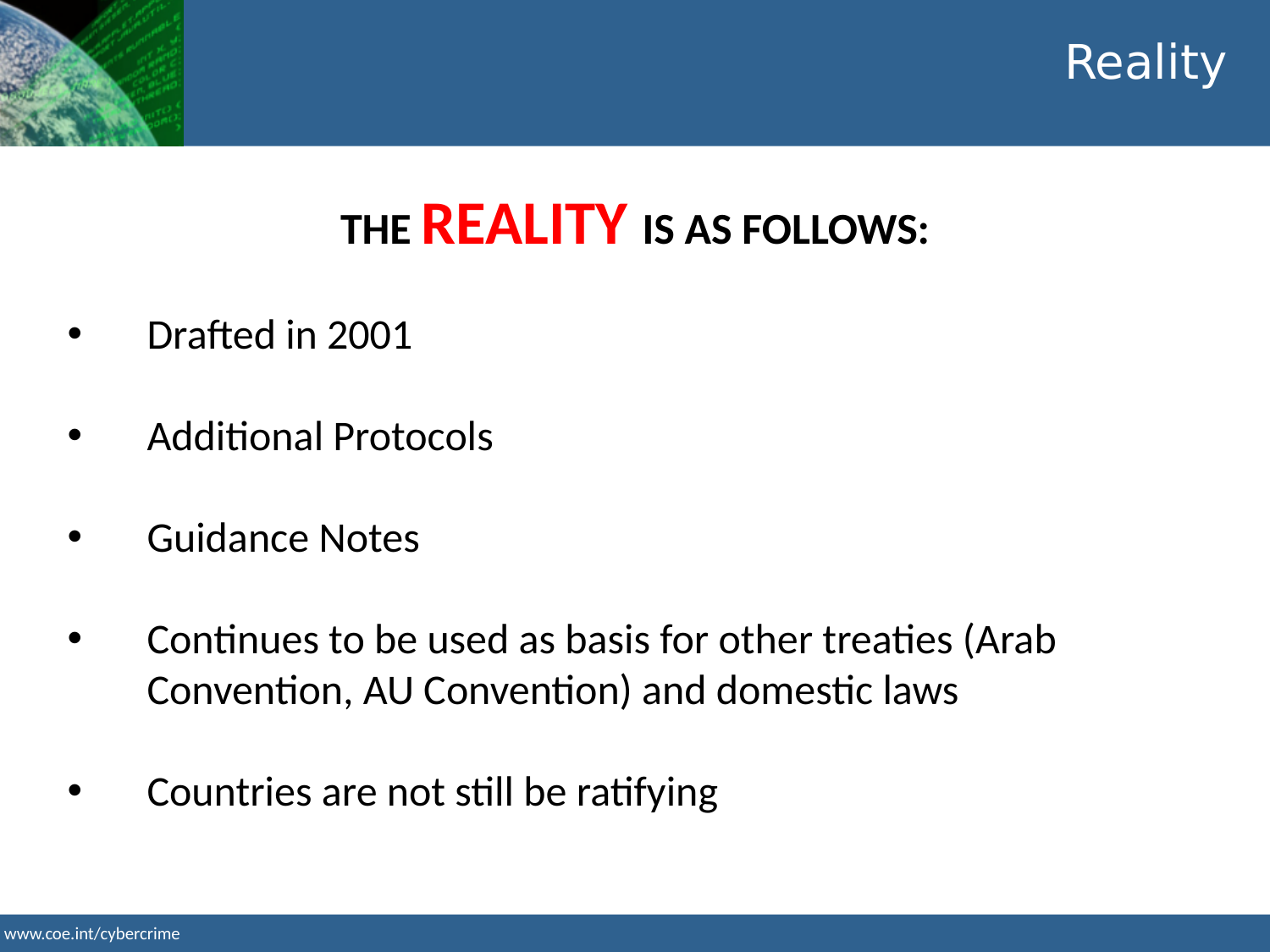

Reality
THE REALITY IS AS FOLLOWS:

Drafted in 2001

Additional Protocols

Guidance Notes

Continues to be used as basis for other treaties (Arab Convention, AU Convention) and domestic laws

Countries are not still be ratifying